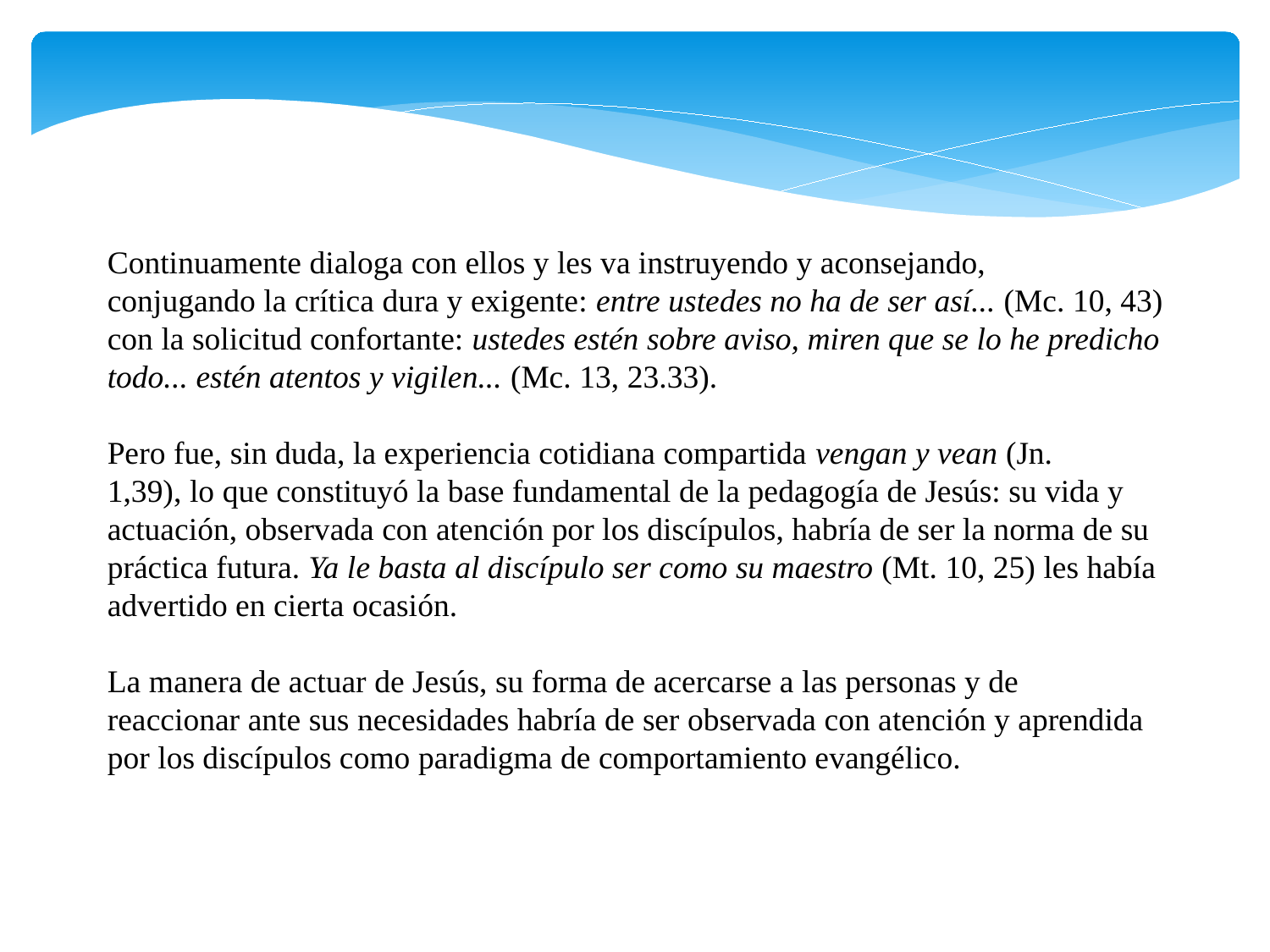

Continuamente dialoga con ellos y les va instruyendo y aconsejando,
conjugando la crítica dura y exigente: entre ustedes no ha de ser así... (Mc. 10, 43)
con la solicitud confortante: ustedes estén sobre aviso, miren que se lo he predicho
todo... estén atentos y vigilen... (Mc. 13, 23.33).

Pero fue, sin duda, la experiencia cotidiana compartida vengan y vean (Jn.
1,39), lo que constituyó la base fundamental de la pedagogía de Jesús: su vida y
actuación, observada con atención por los discípulos, habría de ser la norma de su
práctica futura. Ya le basta al discípulo ser como su maestro (Mt. 10, 25) les había
advertido en cierta ocasión.

La manera de actuar de Jesús, su forma de acercarse a las personas y de
reaccionar ante sus necesidades habría de ser observada con atención y aprendida
por los discípulos como paradigma de comportamiento evangélico.